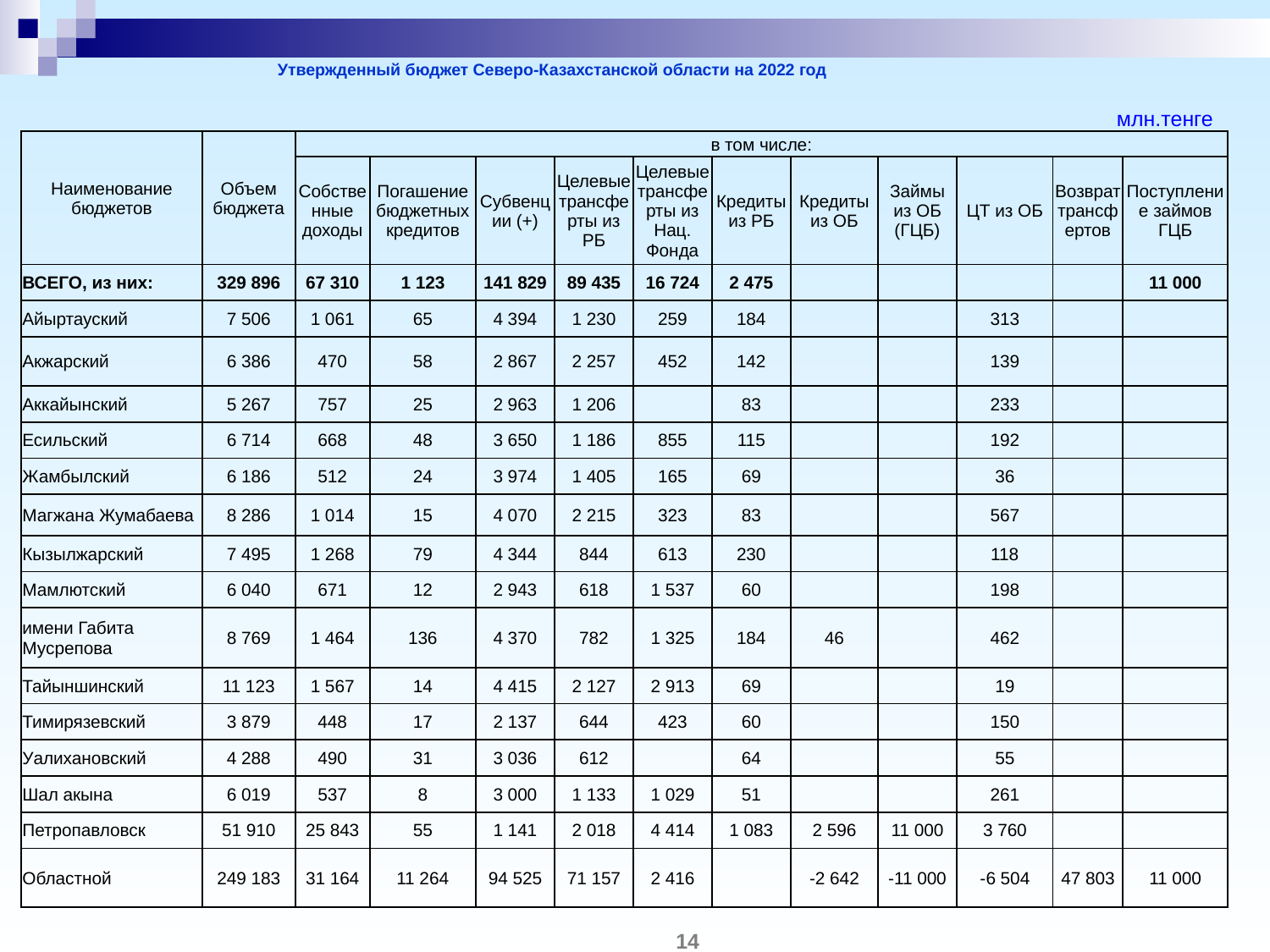

# Утвержденный бюджет Северо-Казахстанской области на 2022 год
млн.тенге
| Наименование бюджетов | Объем бюджета | в том числе: |  |  |  |  |  |  |  |  |  |  |
| --- | --- | --- | --- | --- | --- | --- | --- | --- | --- | --- | --- | --- |
|  |  | Собственные доходы | Погашение бюджетных кредитов | Субвенции (+) | Целевые трансферты из РБ | Целевые трансферты из Нац. Фонда | Кредиты из РБ | Кредиты из ОБ | Займы из ОБ (ГЦБ) | ЦТ из ОБ | Возврат трансфертов | Поступление займов ГЦБ |
| ВСЕГО, из них: | 329 896 | 67 310 | 1 123 | 141 829 | 89 435 | 16 724 | 2 475 |  |  |  |  | 11 000 |
| Айыртауский | 7 506 | 1 061 | 65 | 4 394 | 1 230 | 259 | 184 |  |  | 313 |  |  |
| Акжарский | 6 386 | 470 | 58 | 2 867 | 2 257 | 452 | 142 |  |  | 139 |  |  |
| Аккайынский | 5 267 | 757 | 25 | 2 963 | 1 206 |  | 83 |  |  | 233 |  |  |
| Есильский | 6 714 | 668 | 48 | 3 650 | 1 186 | 855 | 115 |  |  | 192 |  |  |
| Жамбылский | 6 186 | 512 | 24 | 3 974 | 1 405 | 165 | 69 |  |  | 36 |  |  |
| Магжана Жумабаева | 8 286 | 1 014 | 15 | 4 070 | 2 215 | 323 | 83 |  |  | 567 |  |  |
| Кызылжарский | 7 495 | 1 268 | 79 | 4 344 | 844 | 613 | 230 |  |  | 118 |  |  |
| Мамлютский | 6 040 | 671 | 12 | 2 943 | 618 | 1 537 | 60 |  |  | 198 |  |  |
| имени Габита Мусрепова | 8 769 | 1 464 | 136 | 4 370 | 782 | 1 325 | 184 | 46 |  | 462 |  |  |
| Тайыншинский | 11 123 | 1 567 | 14 | 4 415 | 2 127 | 2 913 | 69 |  |  | 19 |  |  |
| Тимирязевский | 3 879 | 448 | 17 | 2 137 | 644 | 423 | 60 |  |  | 150 |  |  |
| Уалихановский | 4 288 | 490 | 31 | 3 036 | 612 |  | 64 |  |  | 55 |  |  |
| Шал акына | 6 019 | 537 | 8 | 3 000 | 1 133 | 1 029 | 51 |  |  | 261 |  |  |
| Петропавловск | 51 910 | 25 843 | 55 | 1 141 | 2 018 | 4 414 | 1 083 | 2 596 | 11 000 | 3 760 |  |  |
| Областной | 249 183 | 31 164 | 11 264 | 94 525 | 71 157 | 2 416 |  | -2 642 | -11 000 | -6 504 | 47 803 | 11 000 |
14